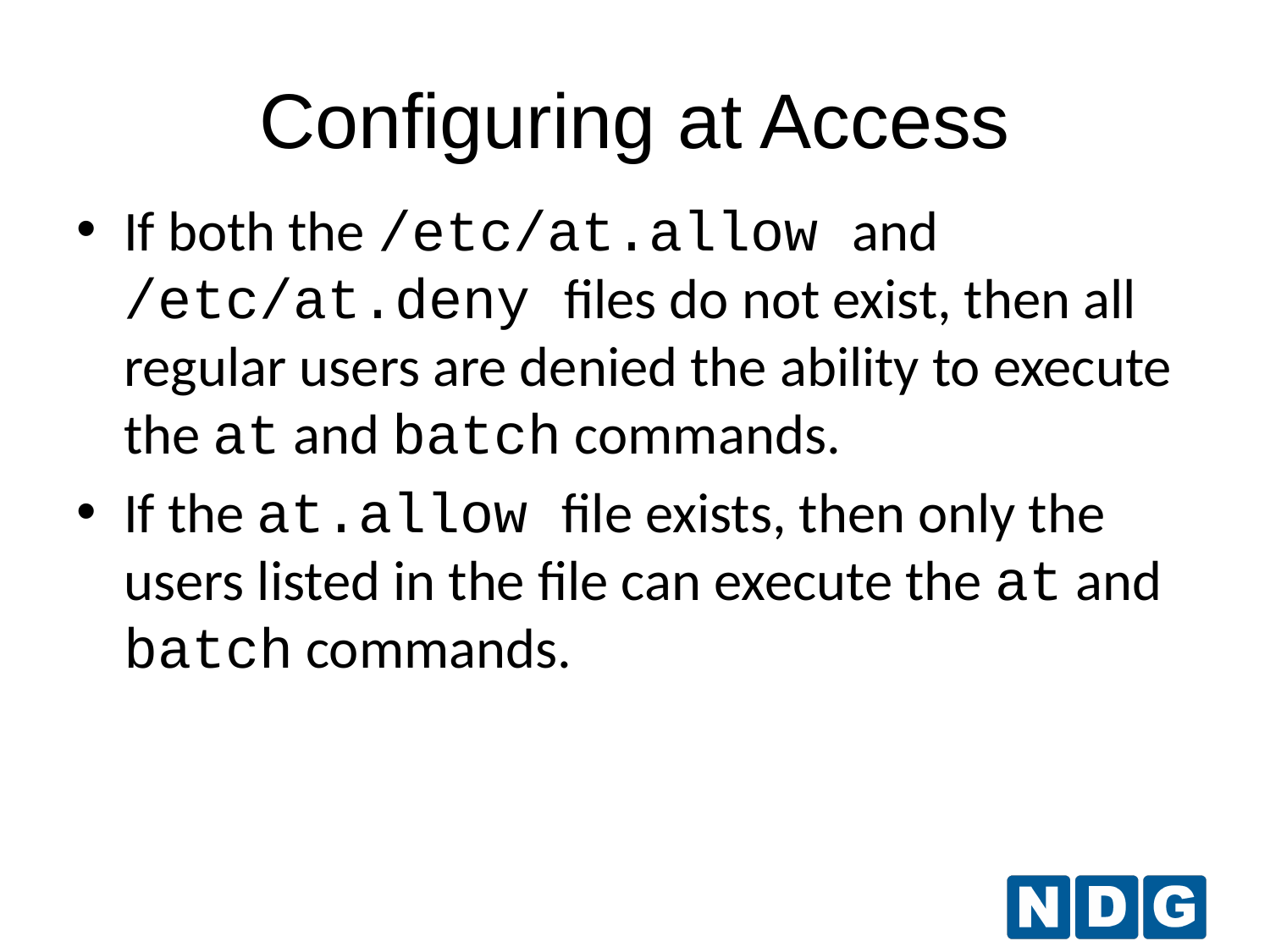

Configuring at Access
If both the /etc/at.allow and /etc/at.deny files do not exist, then all regular users are denied the ability to execute the at and batch commands.
If the at.allow file exists, then only the users listed in the file can execute the at and batch commands.